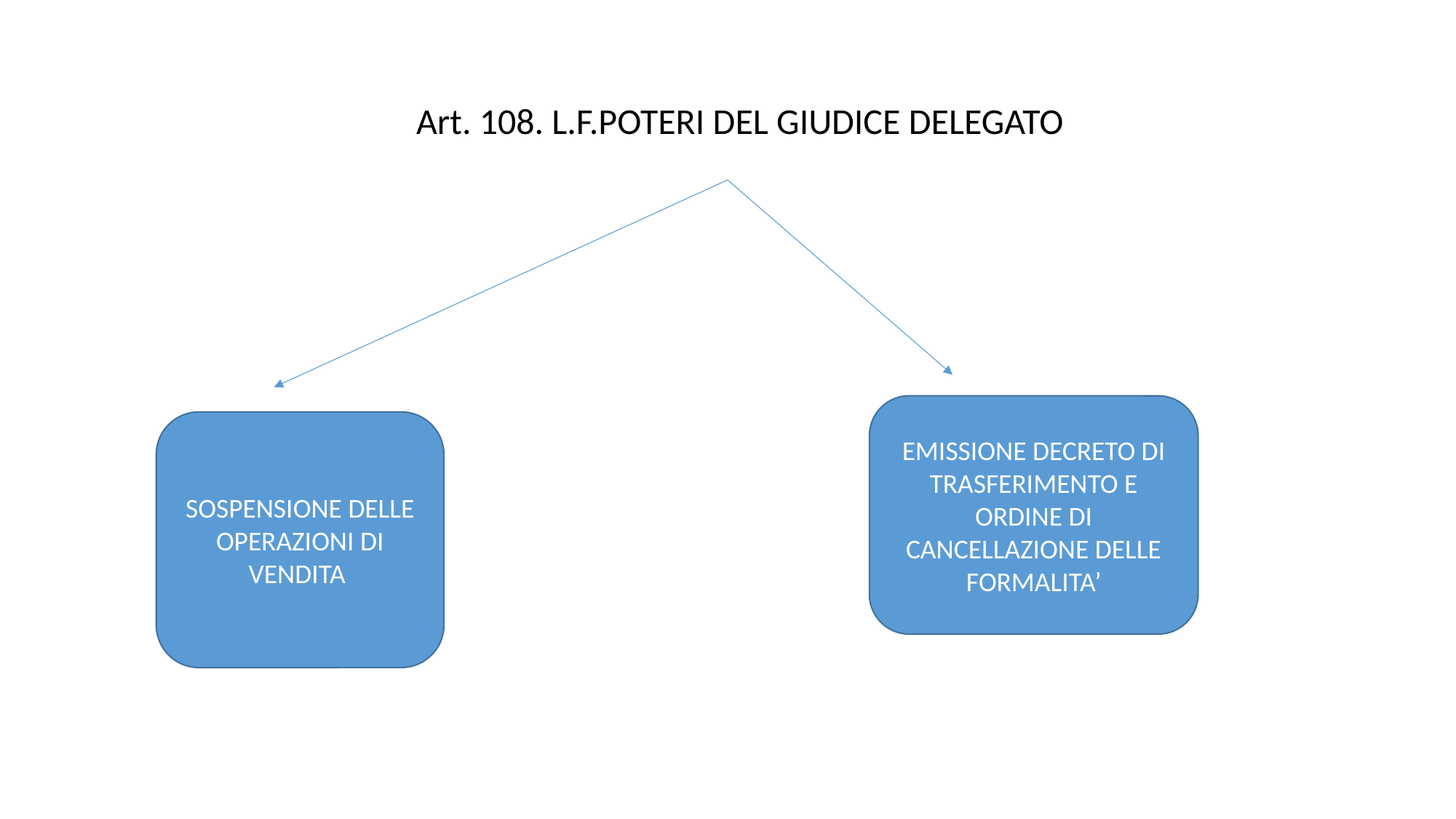

# Art. 108. L.F.POTERI DEL GIUDICE DELEGATO

EMISSIONE DECRETO DI TRASFERIMENTO E ORDINE DI CANCELLAZIONE DELLE FORMALITA’
SOSPENSIONE DELLE OPERAZIONI DI VENDITA